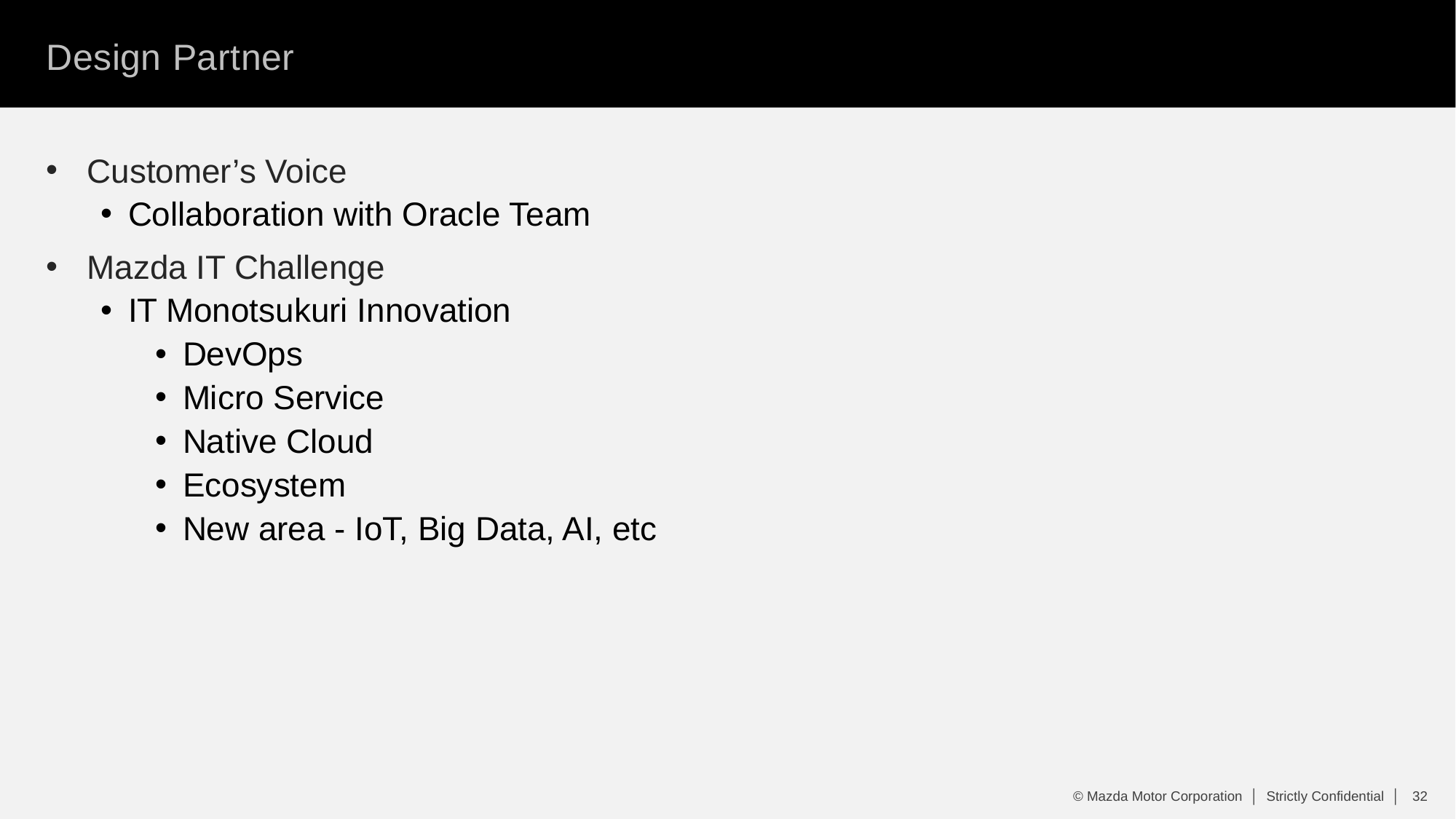

Design Partner
Customer’s Voice
Collaboration with Oracle Team
Mazda IT Challenge
IT Monotsukuri Innovation
DevOps
Micro Service
Native Cloud
Ecosystem
New area - IoT, Big Data, AI, etc

 © Mazda Motor Corporation  │  Strictly Confidential  │
32